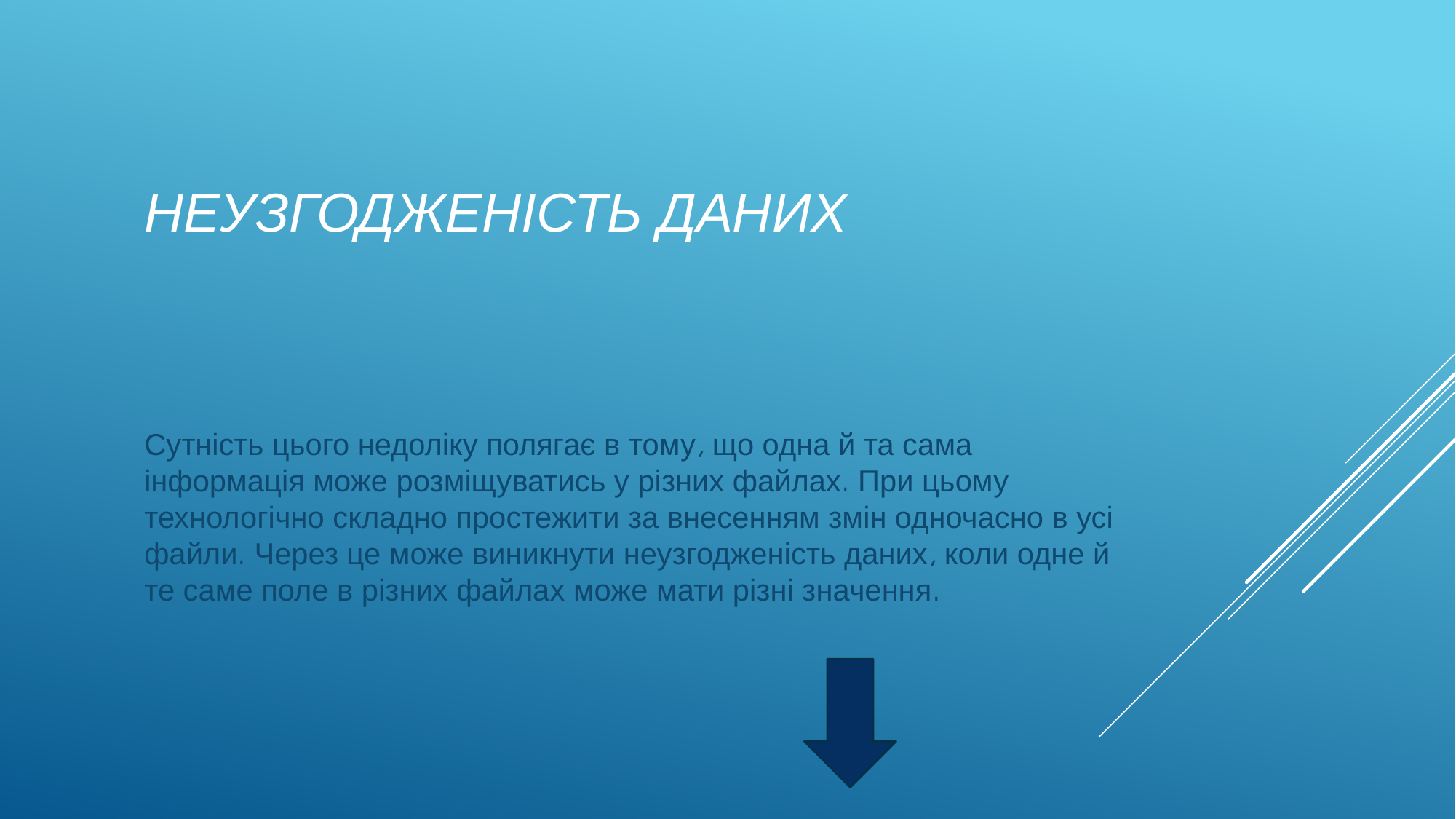

# Неузгодженість даних
Сутність цього недоліку полягає в тому, що одна й та сама інформація може розміщуватись у різних файлах. При цьому технологічно складно простежити за внесенням змін одночасно в усі файли. Через це може виникнути неузгодженість даних, коли одне й те саме поле в різних файлах може мати різні значення.